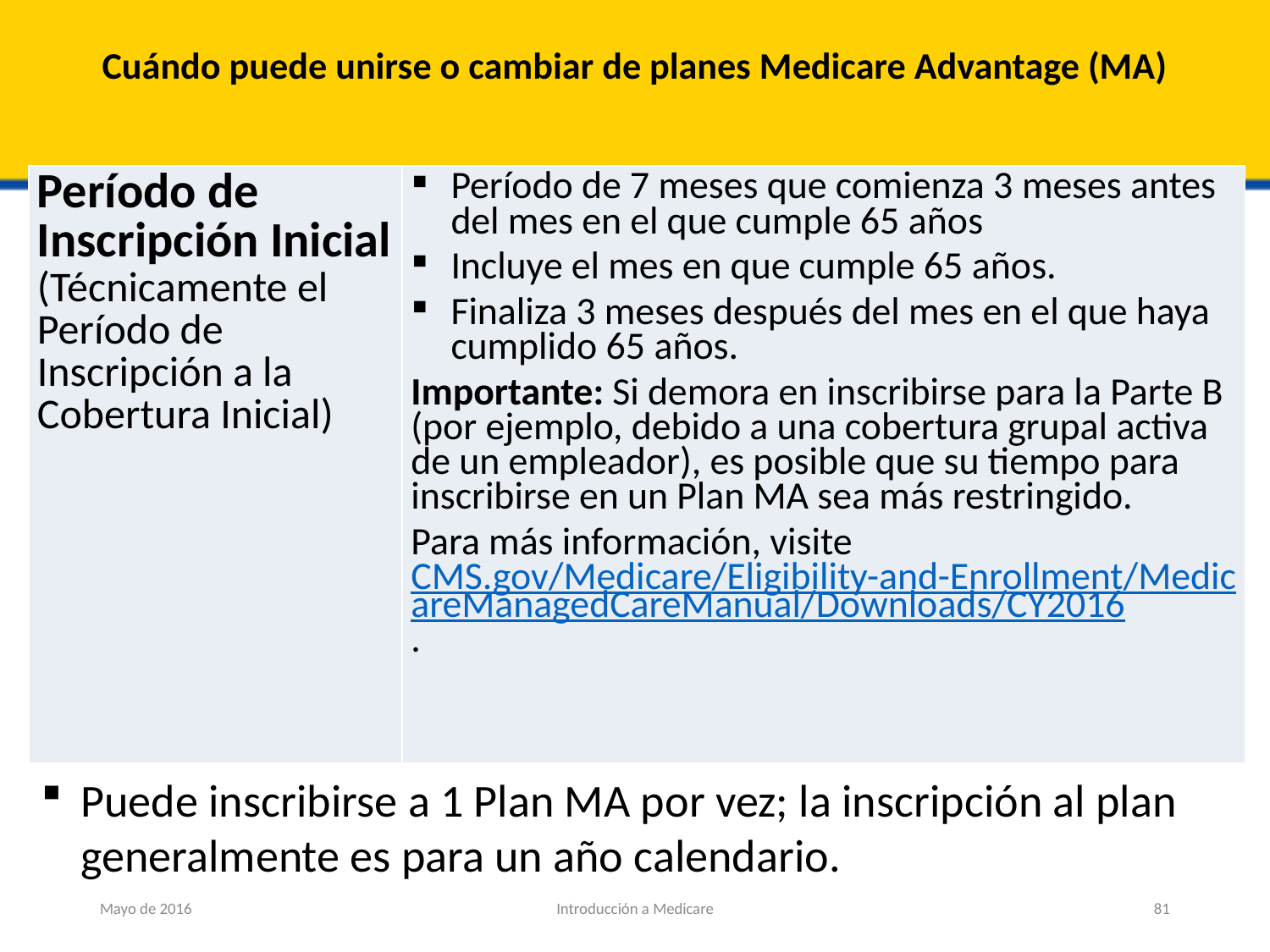

# Cuándo puede unirse o cambiar de planes Medicare Advantage (MA)
| Período de Inscripción Inicial (Técnicamente el Período de Inscripción a la Cobertura Inicial) | Período de 7 meses que comienza 3 meses antes del mes en el que cumple 65 años Incluye el mes en que cumple 65 años. Finaliza 3 meses después del mes en el que haya cumplido 65 años. Importante: Si demora en inscribirse para la Parte B (por ejemplo, debido a una cobertura grupal activa de un empleador), es posible que su tiempo para inscribirse en un Plan MA sea más restringido. Para más información, visite CMS.gov/Medicare/Eligibility-and-Enrollment/MedicareManagedCareManual/Downloads/CY2016. |
| --- | --- |
Puede inscribirse a 1 Plan MA por vez; la inscripción al plan generalmente es para un año calendario.
Mayo de 2016
Introducción a Medicare
81